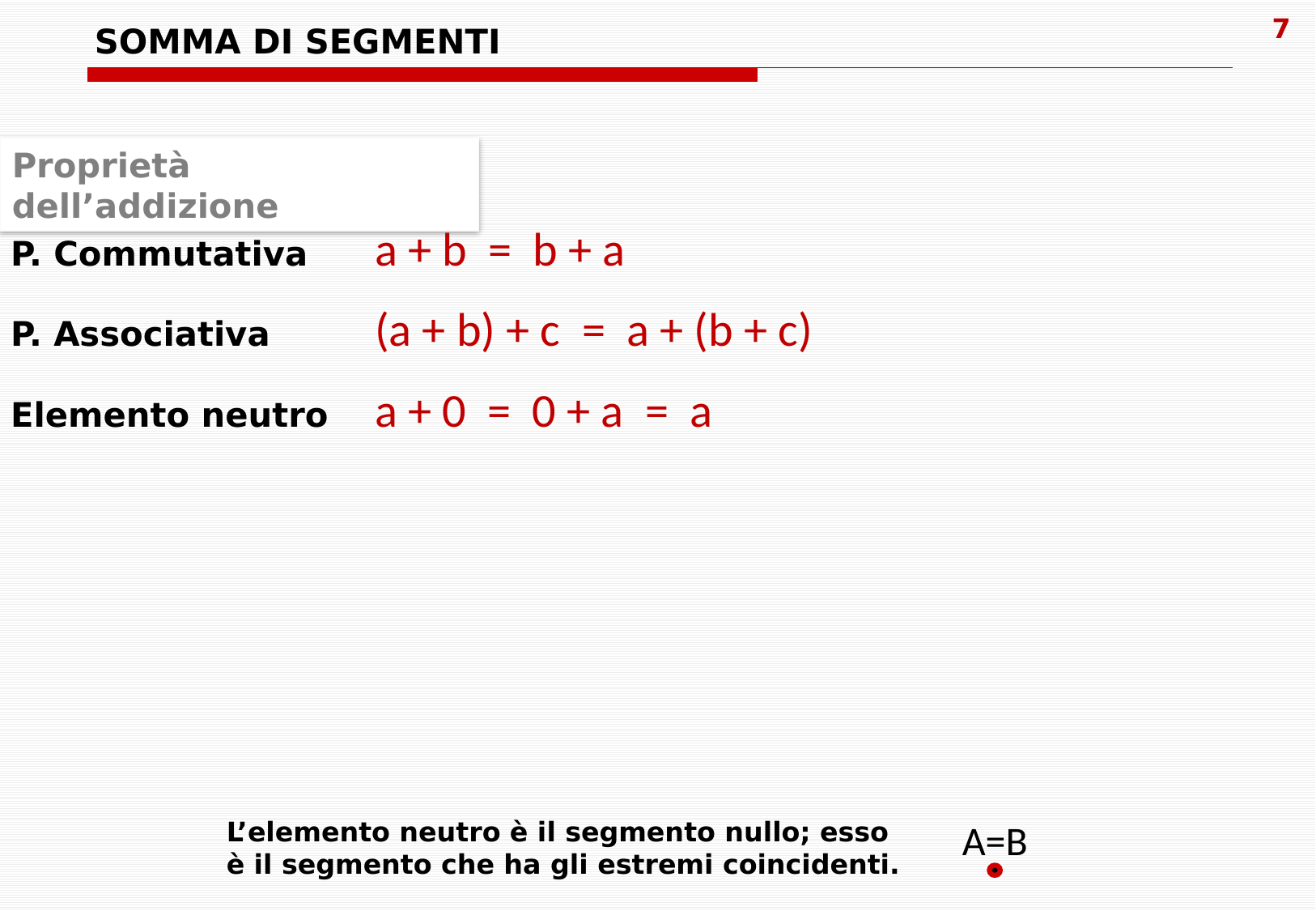

SOMMA DI SEGMENTI
Proprietà dell’addizione
P. Commutativa	a + b  =  b + a
P. Associativa	(a + b) + c  =  a + (b + c)
Elemento neutro	a + 0  =  0 + a  =  a

L’elemento neutro è il segmento nullo; esso è il segmento che ha gli estremi coincidenti.
A=B